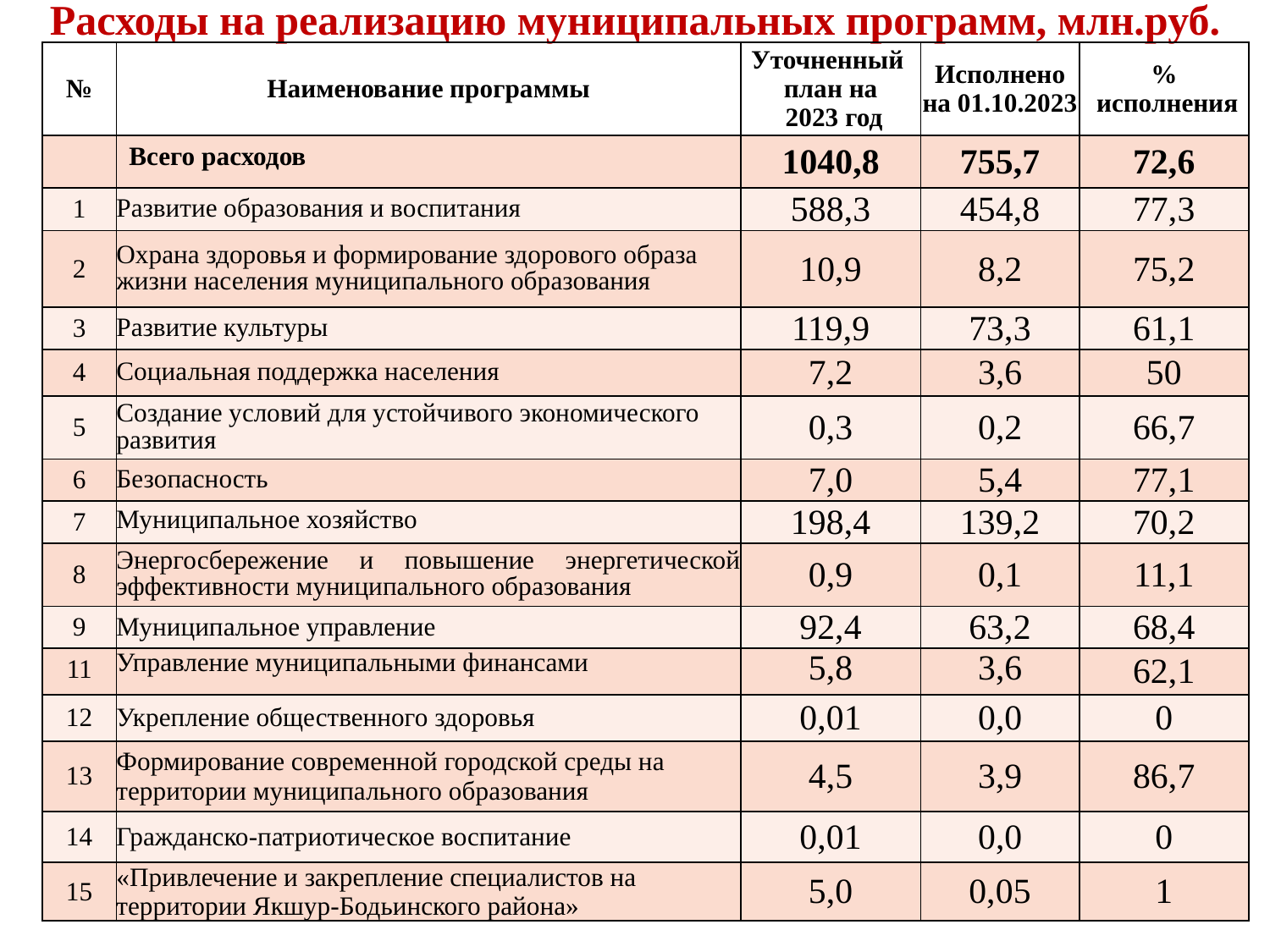

# Расходы на реализацию муниципальных программ, млн.руб.
| № | Наименование программы | Уточненный план на 2023 год | Исполнено на 01.10.2023 | % исполнения |
| --- | --- | --- | --- | --- |
|  | Всего расходов | 1040,8 | 755,7 | 72,6 |
| 1 | Развитие образования и воспитания | 588,3 | 454,8 | 77,3 |
| 2 | Охрана здоровья и формирование здорового образа жизни населения муниципального образования | 10,9 | 8,2 | 75,2 |
| 3 | Развитие культуры | 119,9 | 73,3 | 61,1 |
| 4 | Социальная поддержка населения | 7,2 | 3,6 | 50 |
| 5 | Создание условий для устойчивого экономического развития | 0,3 | 0,2 | 66,7 |
| 6 | Безопасность | 7,0 | 5,4 | 77,1 |
| 7 | Муниципальное хозяйство | 198,4 | 139,2 | 70,2 |
| 8 | Энергосбережение и повышение энергетической эффективности муниципального образования | 0,9 | 0,1 | 11,1 |
| 9 | Муниципальное управление | 92,4 | 63,2 | 68,4 |
| 11 | Управление муниципальными финансами | 5,8 | 3,6 | 62,1 |
| 12 | Укрепление общественного здоровья | 0,01 | 0,0 | 0 |
| 13 | Формирование современной городской среды на территории муниципального образования | 4,5 | 3,9 | 86,7 |
| 14 | Гражданско-патриотическое воспитание | 0,01 | 0,0 | 0 |
| 15 | «Привлечение и закрепление специалистов на территории Якшур-Бодьинского района» | 5,0 | 0,05 | 1 |